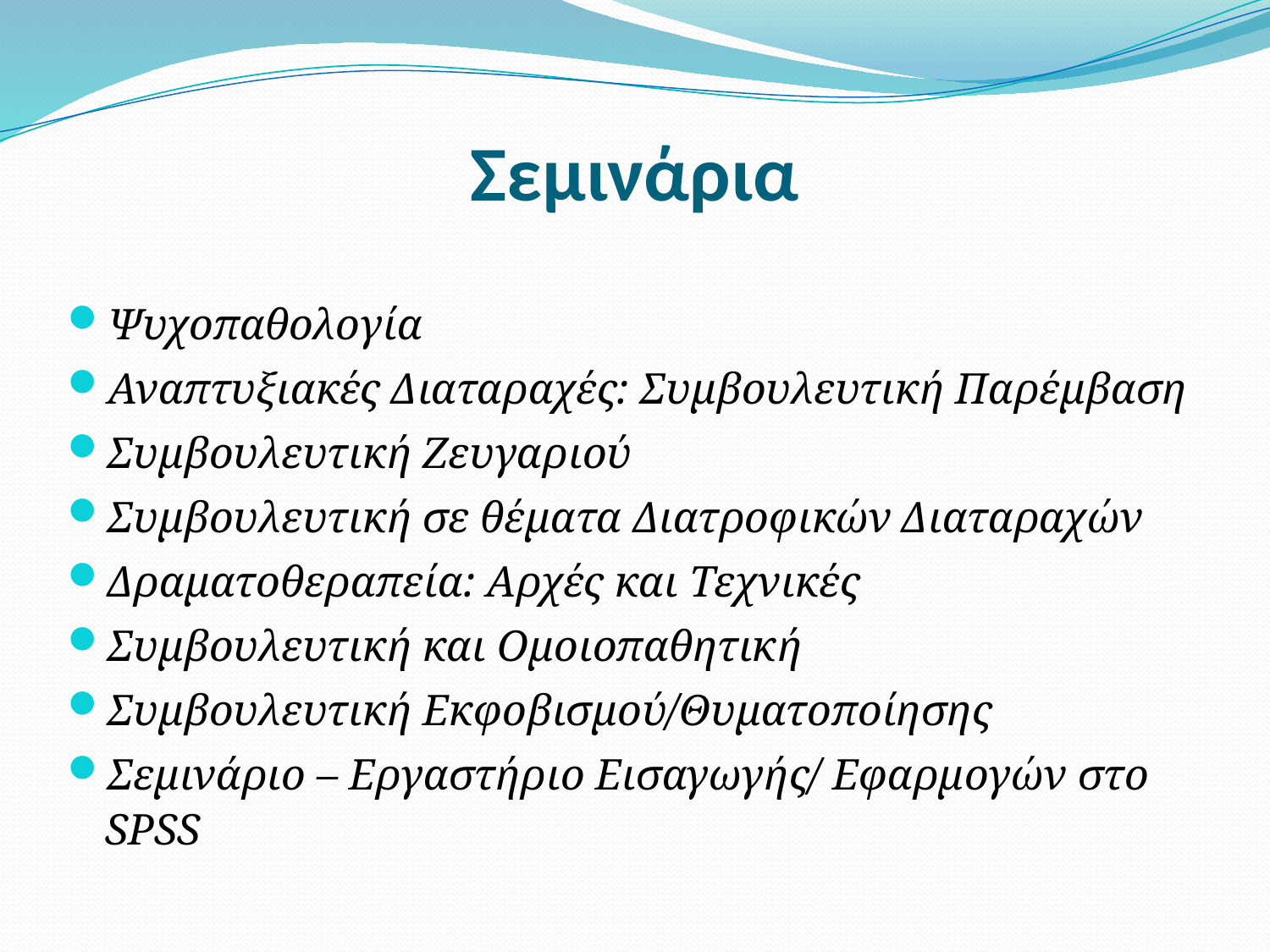

# Σεμινάρια
Ψυχοπαθολογία
Αναπτυξιακές Διαταραχές: Συμβουλευτική Παρέμβαση
Συμβουλευτική Ζευγαριού
Συμβουλευτική σε θέματα Διατροφικών Διαταραχών
Δραματοθεραπεία: Αρχές και Τεχνικές
Συμβουλευτική και Ομοιοπαθητική
Συμβουλευτική Εκφοβισμού/Θυματοποίησης
Σεμινάριο – Εργαστήριο Εισαγωγής/ Εφαρμογών στο SPSS